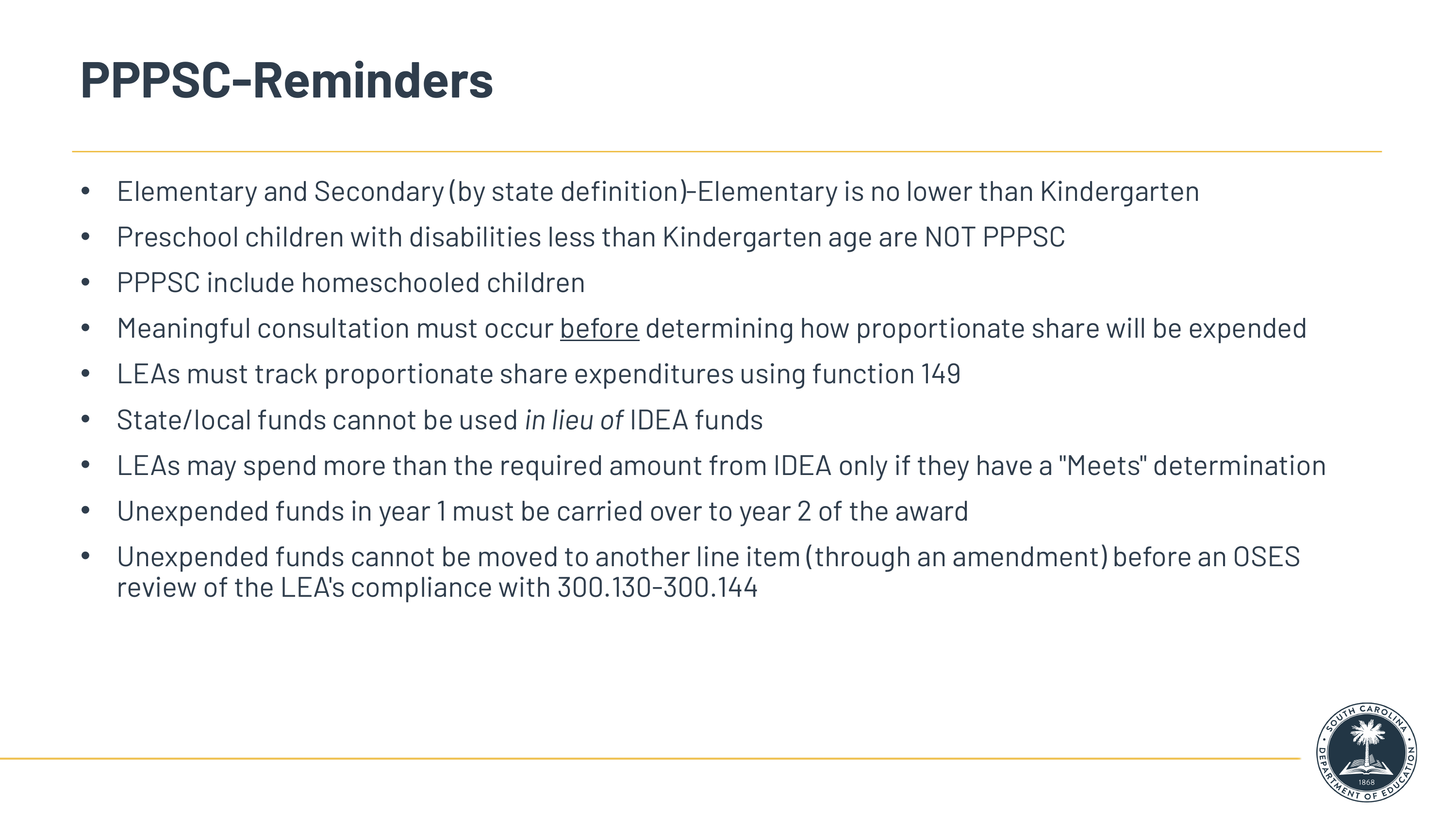

# PPPSC-Reminders
Elementary and Secondary (by state definition)-Elementary is no lower than Kindergarten
Preschool children with disabilities less than Kindergarten age are NOT PPPSC
PPPSC include homeschooled children
Meaningful consultation must occur before determining how proportionate share will be expended
LEAs must track proportionate share expenditures using function 149
State/local funds cannot be used in lieu of IDEA funds
LEAs may spend more than the required amount from IDEA only if they have a "Meets" determination
Unexpended funds in year 1 must be carried over to year 2 of the award
Unexpended funds cannot be moved to another line item (through an amendment) before an OSES review of the LEA's compliance with 300.130-300.144